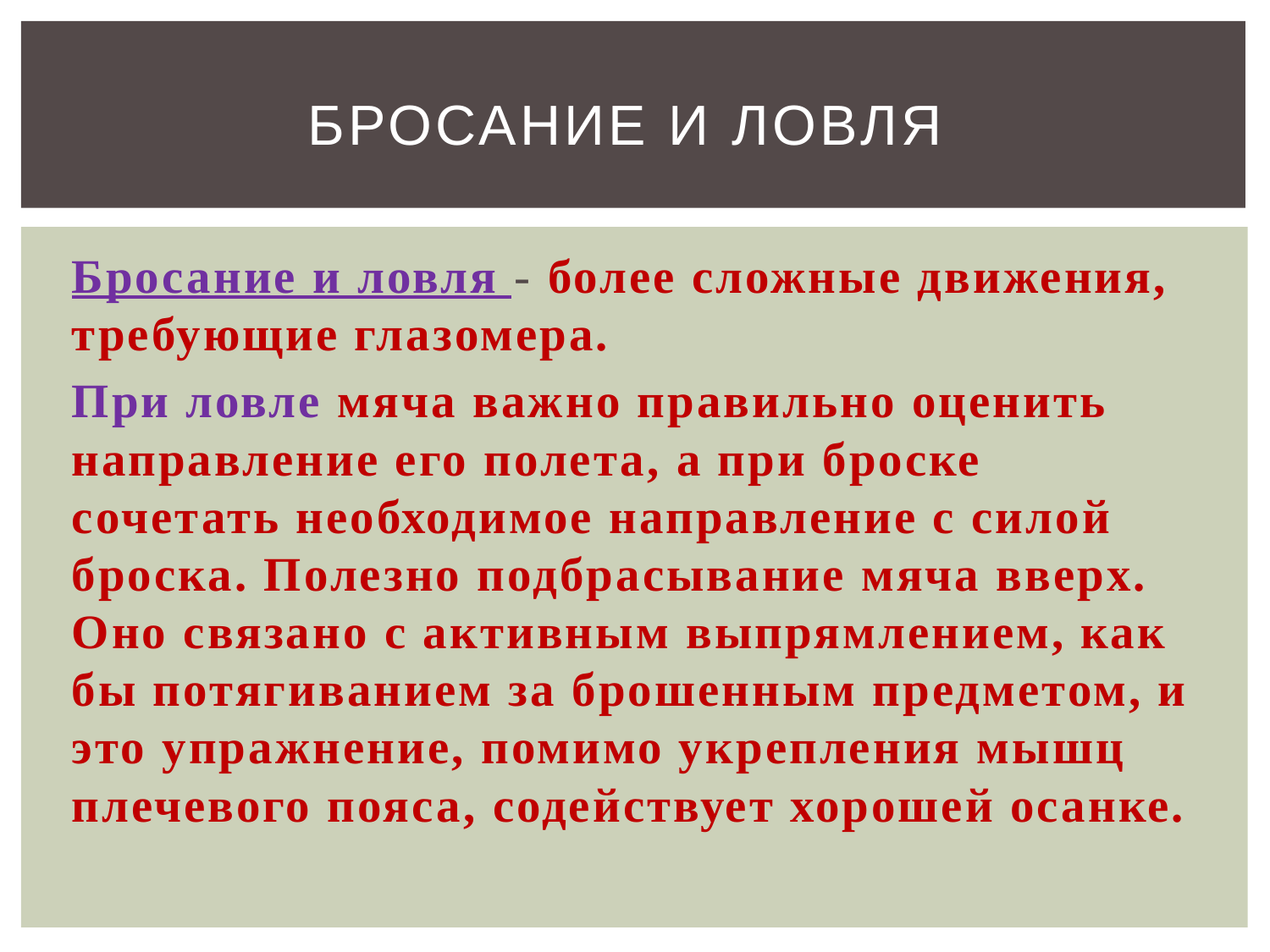

# Бросание и ловля
Бросание и ловля - более сложные движения, требующие глазомера.
При ловле мяча важно правильно оценить направление его полета, а при броске сочетать необходимое направление с силой броска. Полезно подбрасывание мяча вверх. Оно связано с активным выпрямлением, как бы потягиванием за брошенным предметом, и это упражнение, помимо укрепления мышц плечевого пояса, содействует хорошей осанке.